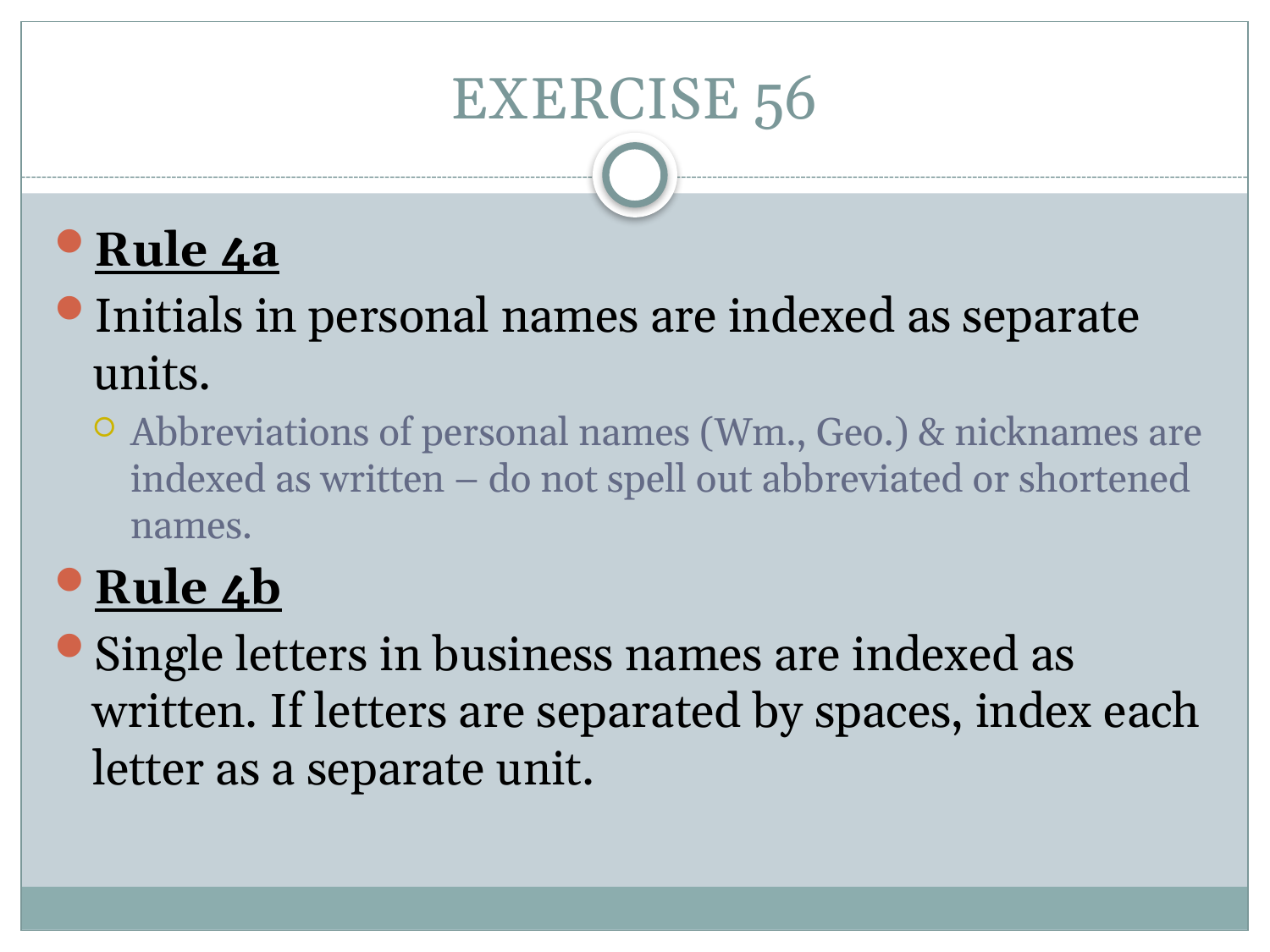

# EXERCISE 56
Rule 4a
Initials in personal names are indexed as separate units.
Abbreviations of personal names (Wm., Geo.) & nicknames are indexed as written – do not spell out abbreviated or shortened names.
Rule 4b
Single letters in business names are indexed as written. If letters are separated by spaces, index each letter as a separate unit.